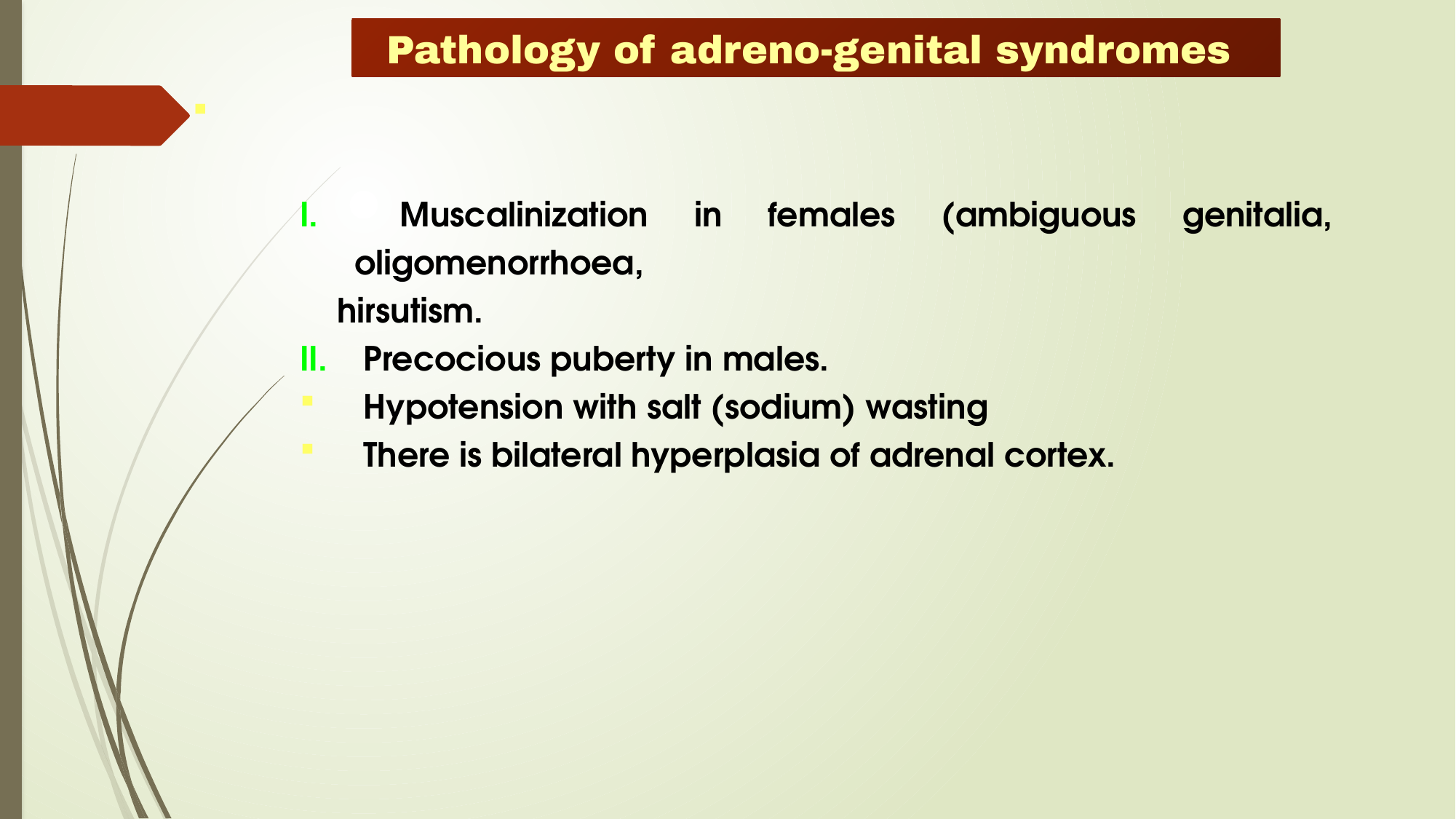

Pathology of adreno-genital syndromes

 Muscalinization in females (ambiguous genitalia, oligomenorrhoea,
    hirsutism.
 Precocious puberty in males.
 Hypotension with salt (sodium) wasting
 There is bilateral hyperplasia of adrenal cortex.